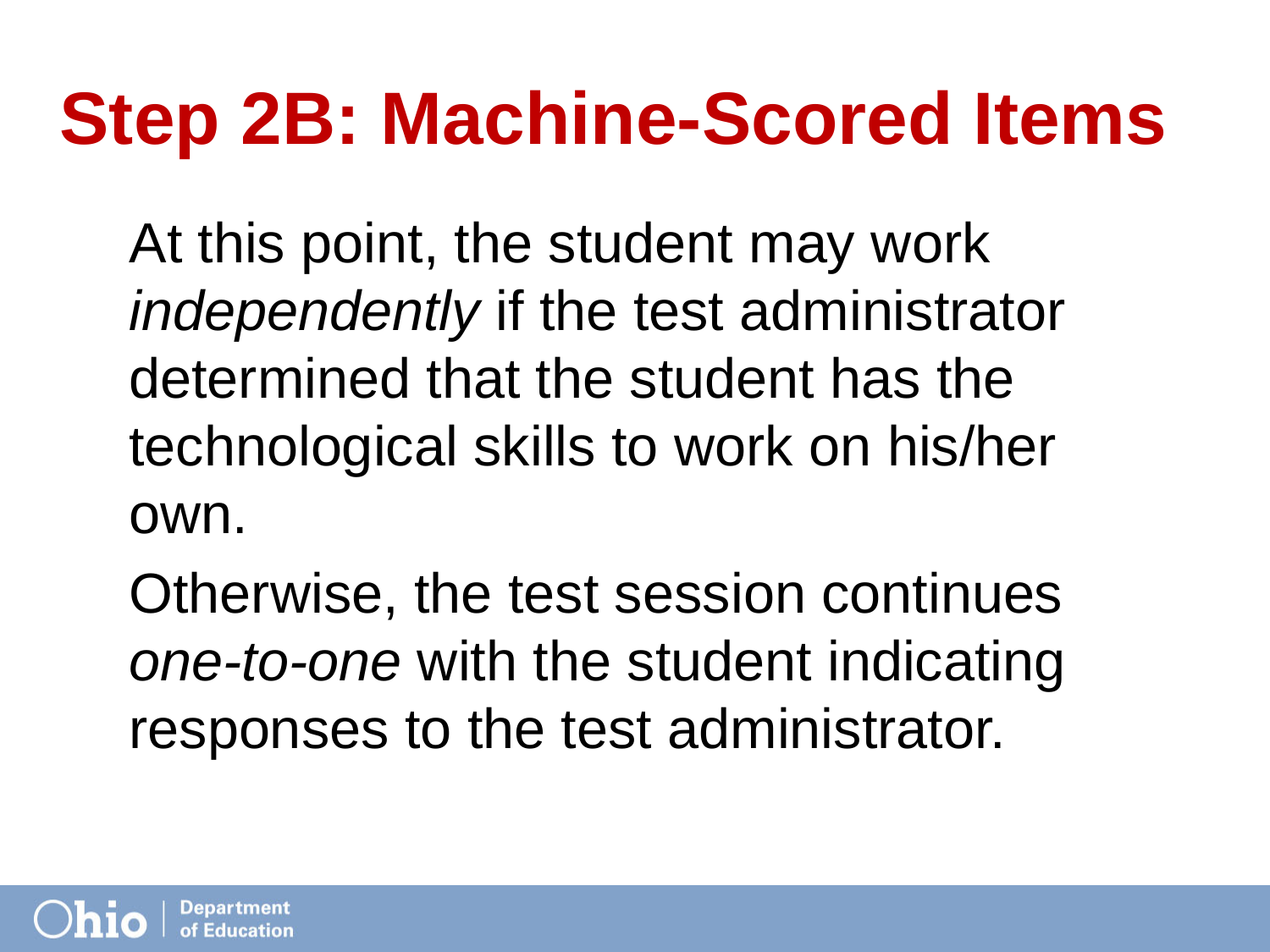

# Step 2B: Machine-Scored Items
At this point, the student may work independently if the test administrator determined that the student has the technological skills to work on his/her own.
Otherwise, the test session continues one-to-one with the student indicating responses to the test administrator.